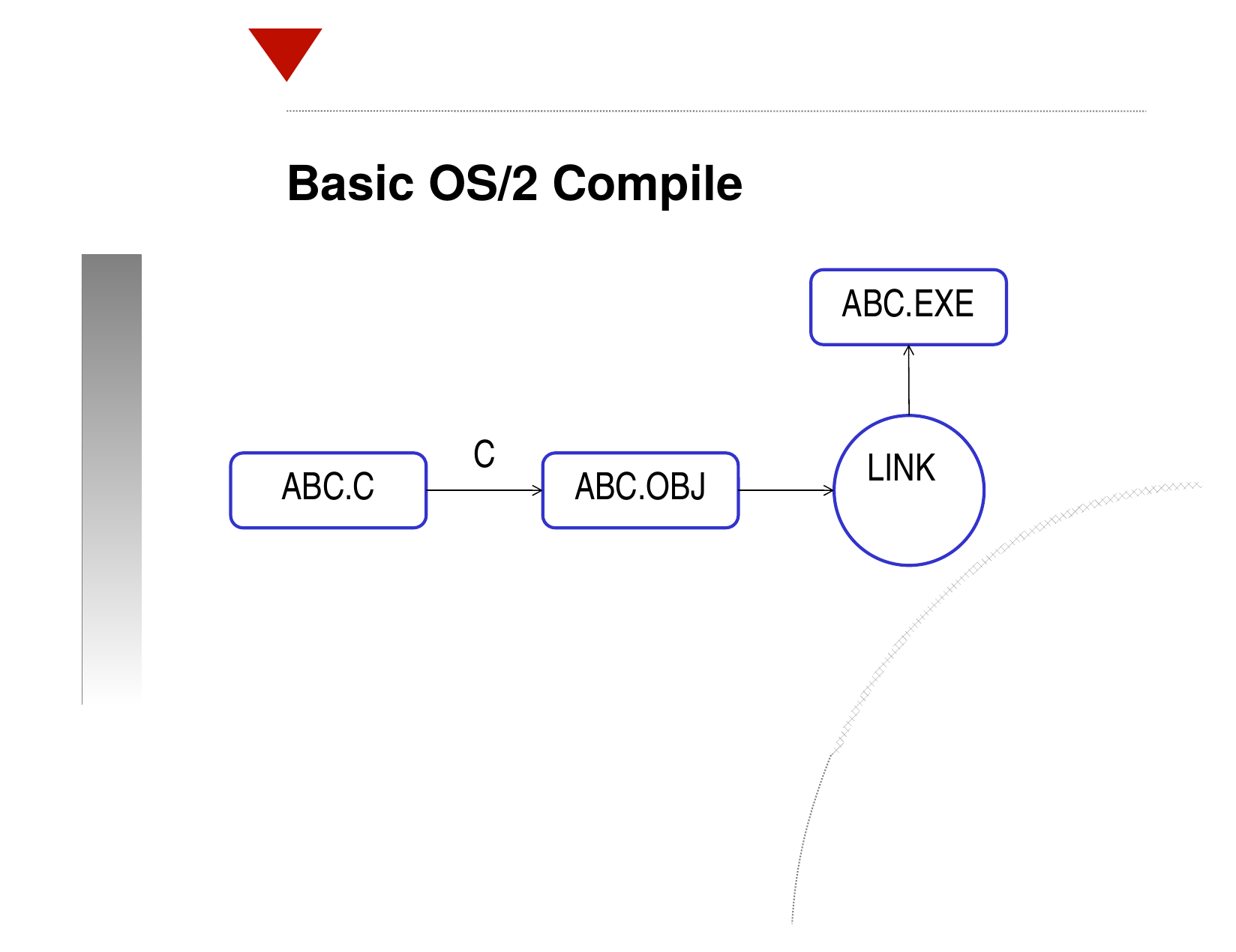

Basic OS/2 Compile
ABC.EXE
LINK
C
ABC.C
ABC.OBJ